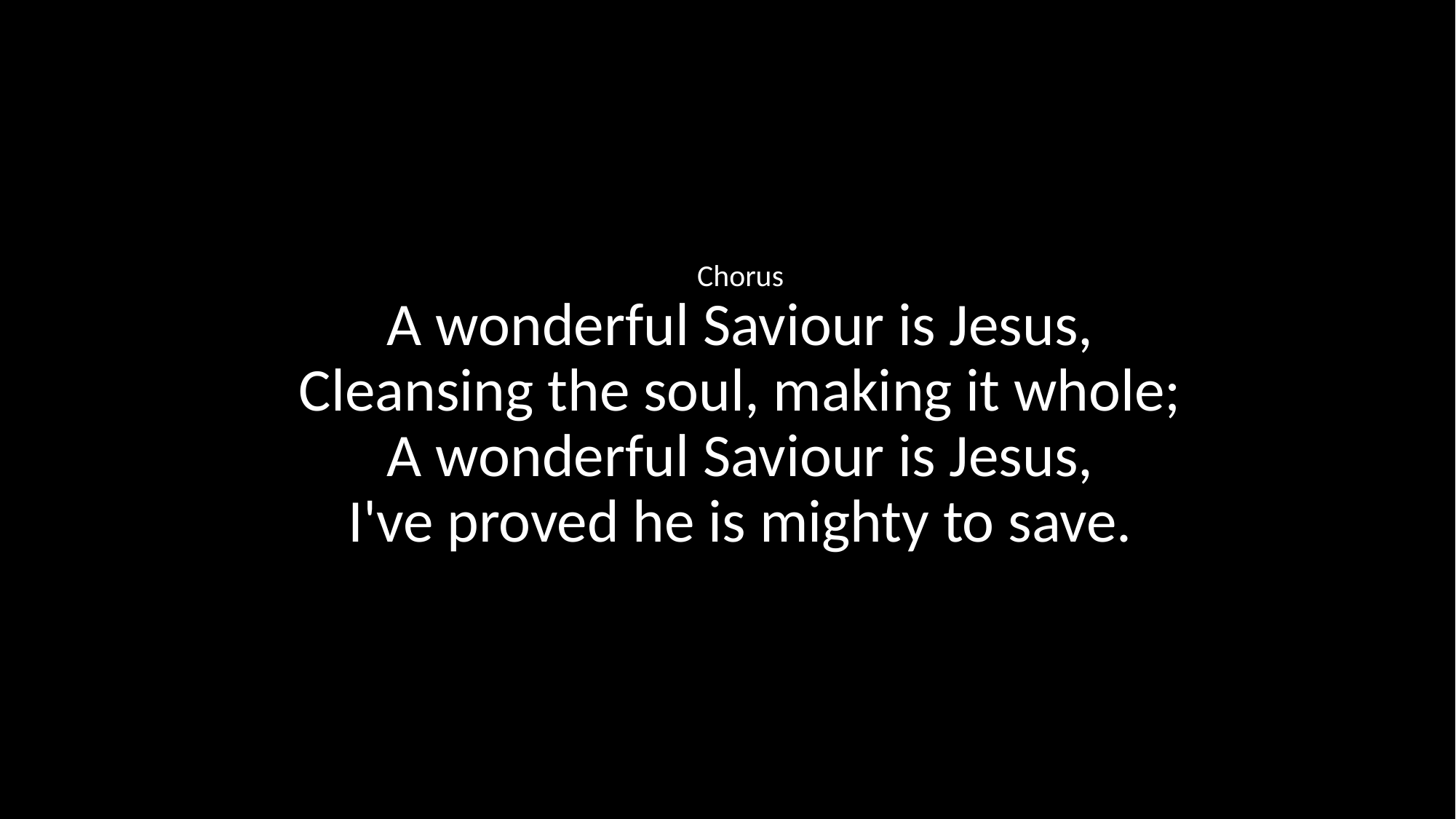

Chorus
A wonderful Saviour is Jesus,
Cleansing the soul, making it whole;
A wonderful Saviour is Jesus,
I've proved he is mighty to save.